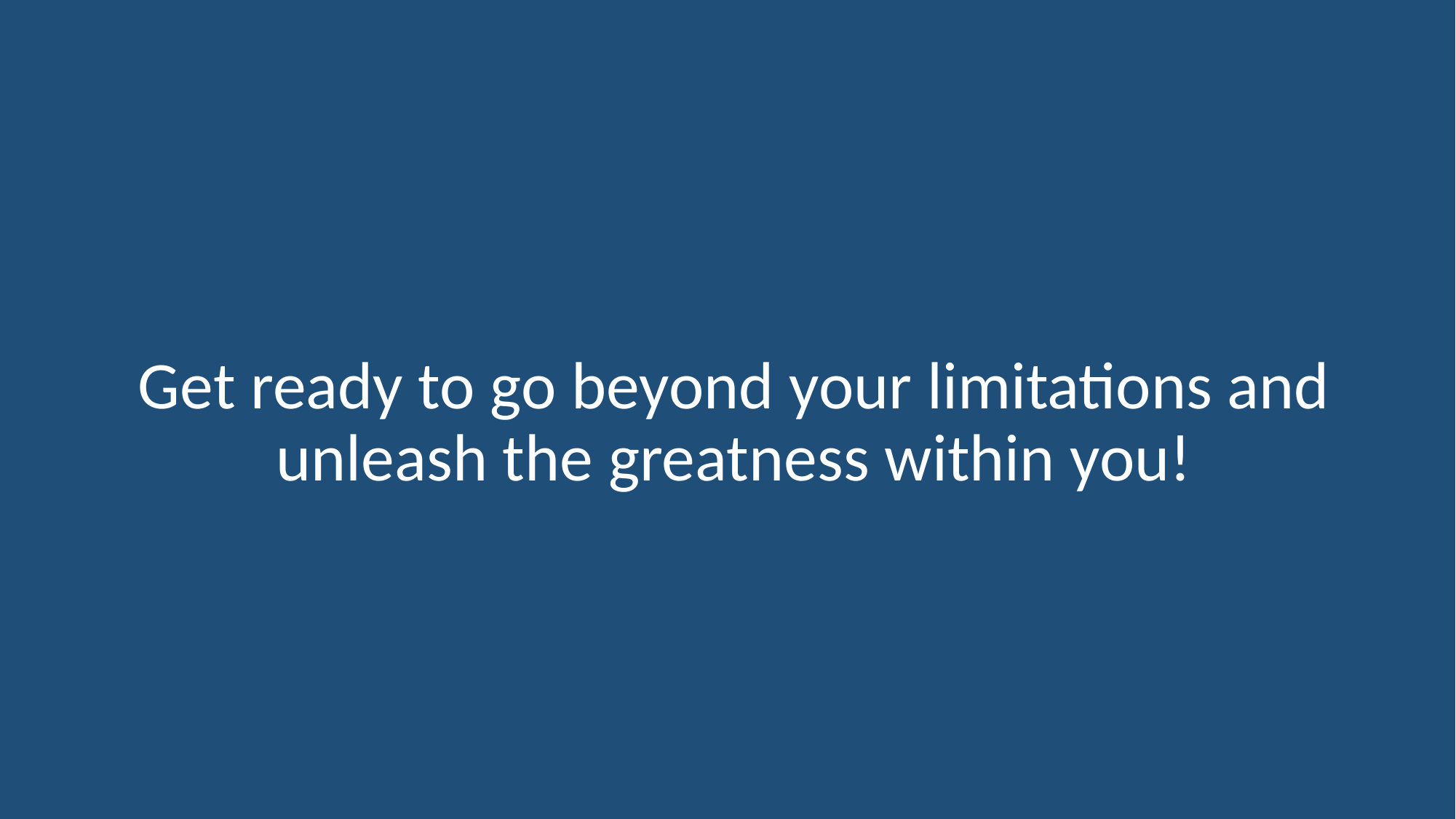

Get ready to go beyond your limitations and unleash the greatness within you!